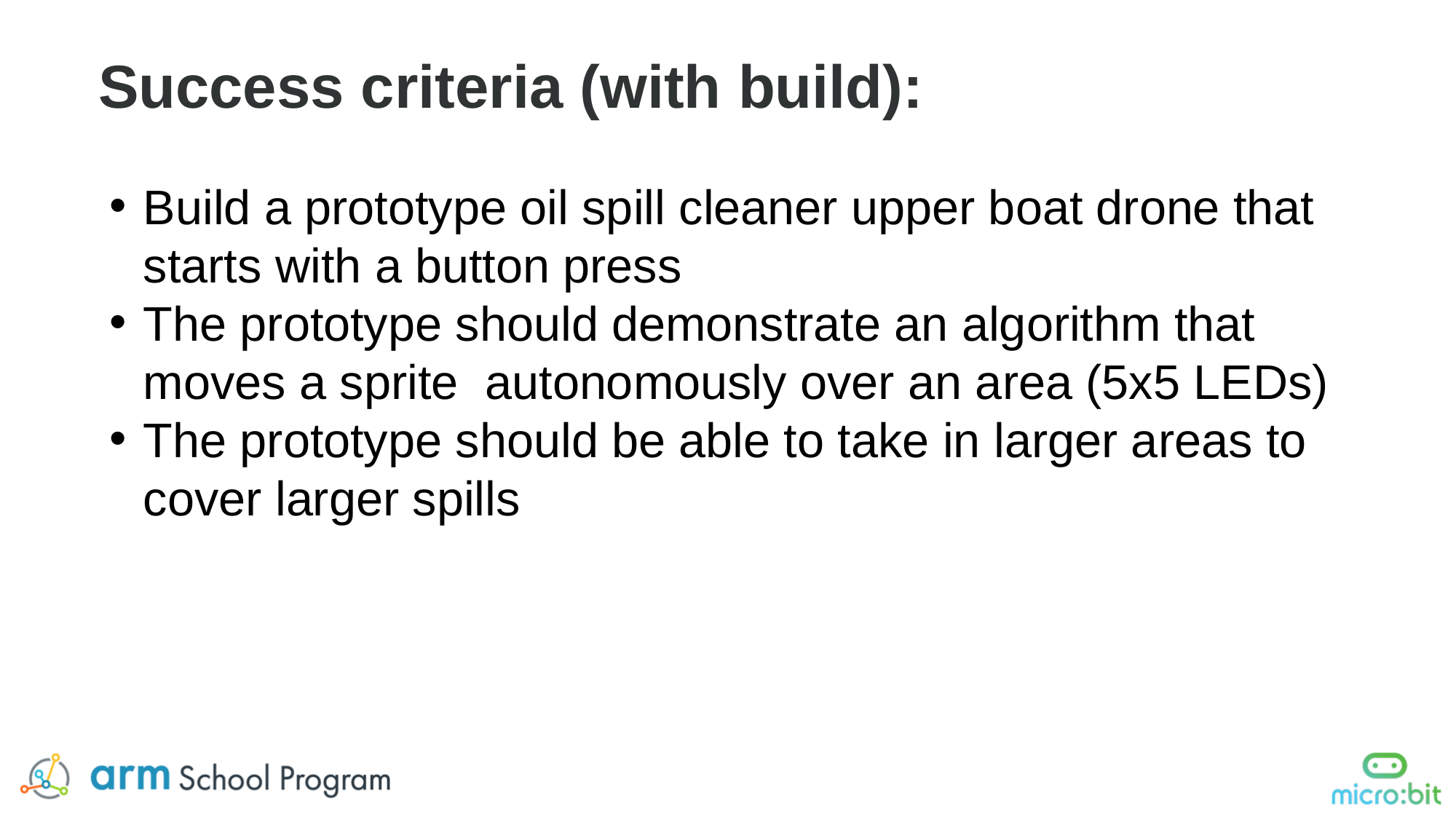

# Success criteria (with build):
Build a prototype oil spill cleaner upper boat drone that starts with a button press
The prototype should demonstrate an algorithm that moves a sprite  autonomously over an area (5x5 LEDs)
The prototype should be able to take in larger areas to cover larger spills